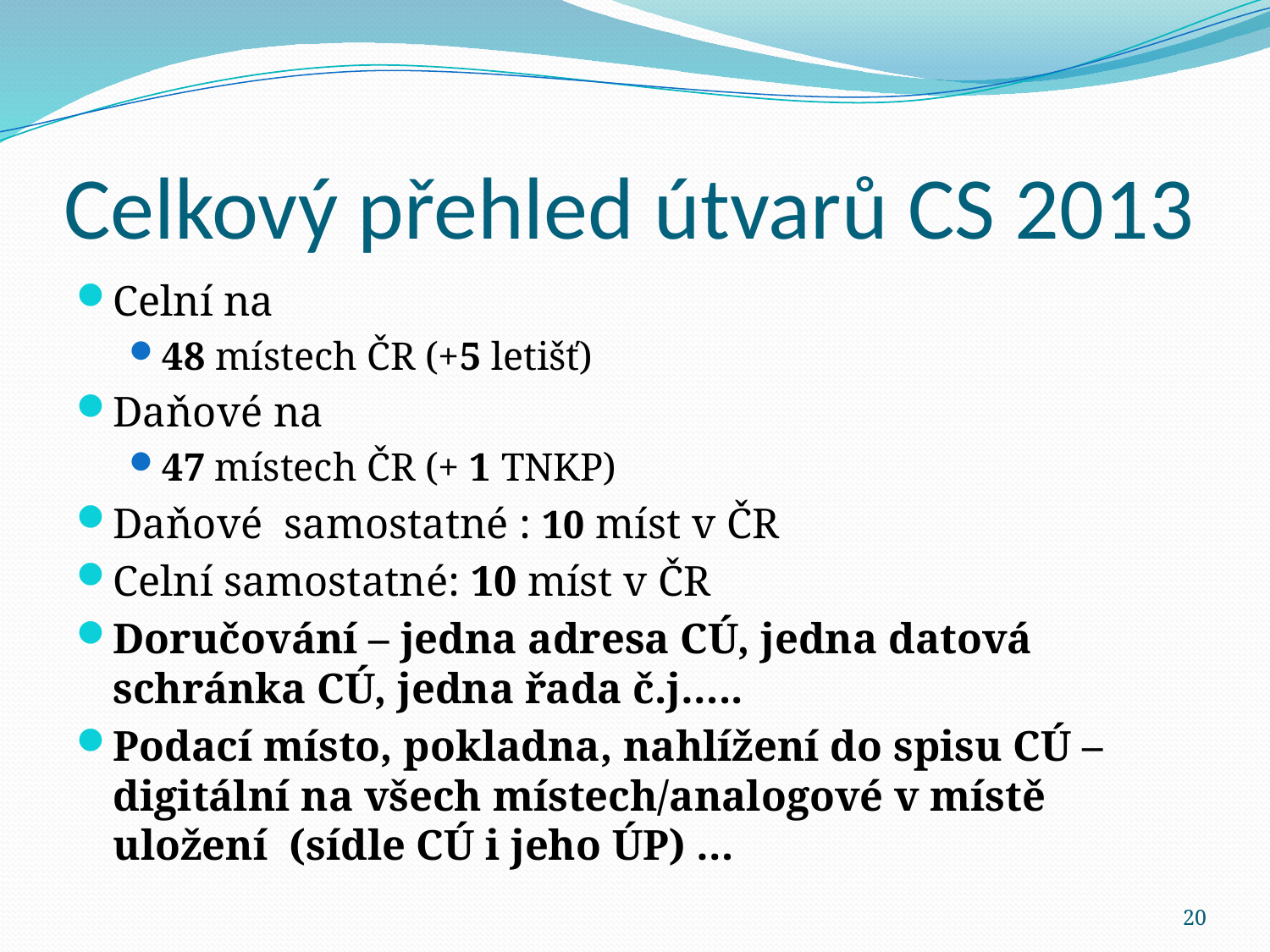

# Celkový přehled útvarů CS 2013
Celní na
48 místech ČR (+5 letišť)
Daňové na
47 místech ČR (+ 1 TNKP)
Daňové  samostatné : 10 míst v ČR
Celní samostatné: 10 míst v ČR
Doručování – jedna adresa CÚ, jedna datová schránka CÚ, jedna řada č.j…..
Podací místo, pokladna, nahlížení do spisu CÚ – digitální na všech místech/analogové v místě uložení  (sídle CÚ i jeho ÚP) …

20